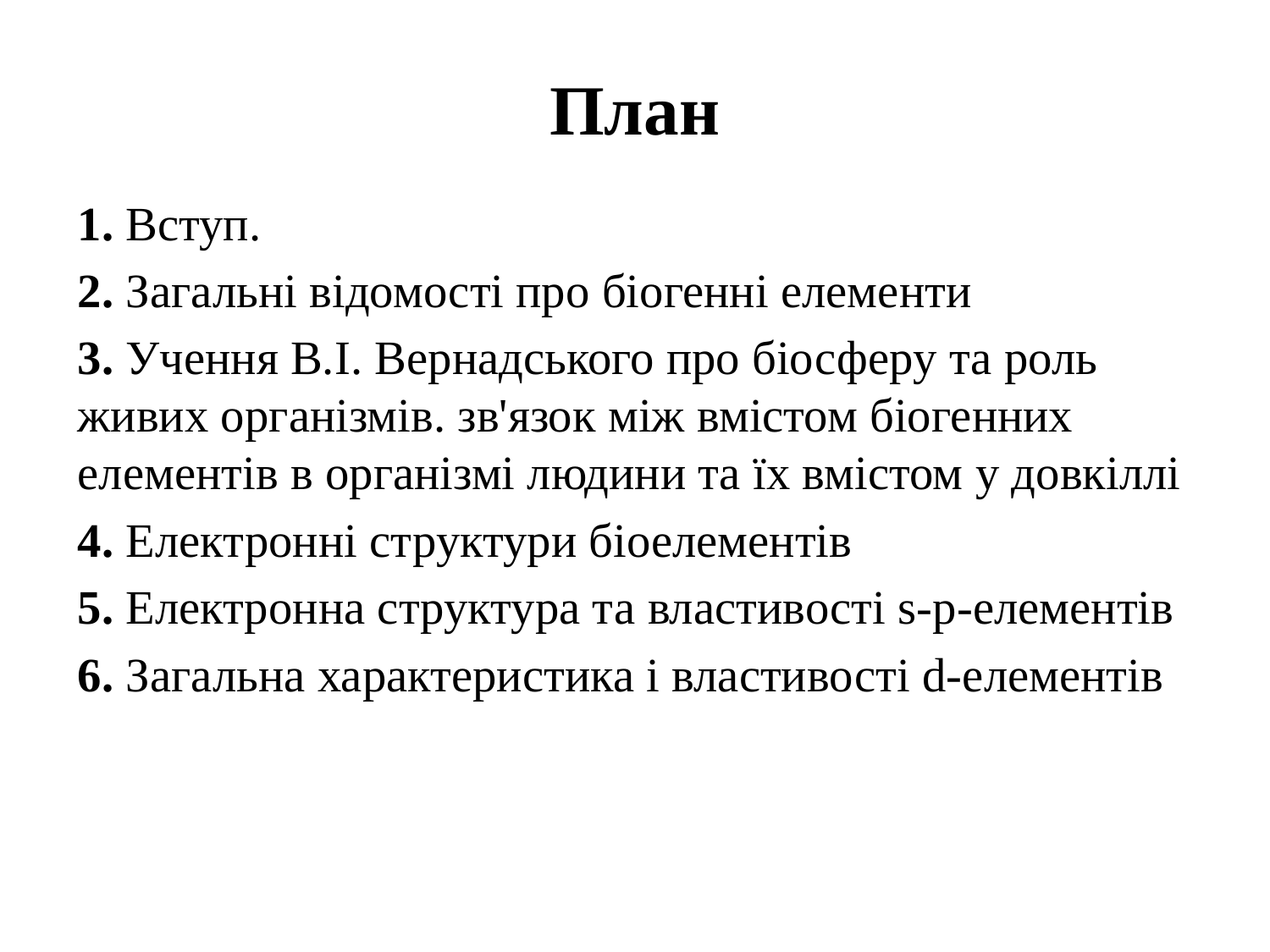

# План
1. Вступ.
2. Загальні відомості про біогенні елементи
3. Учення В.І. Вернадського про біосферу та роль живих організмів. зв'язок між вмістом біогенних елементів в організмі людини та їх вмістом у довкіллі
4. Електронні структури біоелементів
5. Електронна структура та властивості s-р-елементів
6. Загальна характеристика і властивості d-елементів